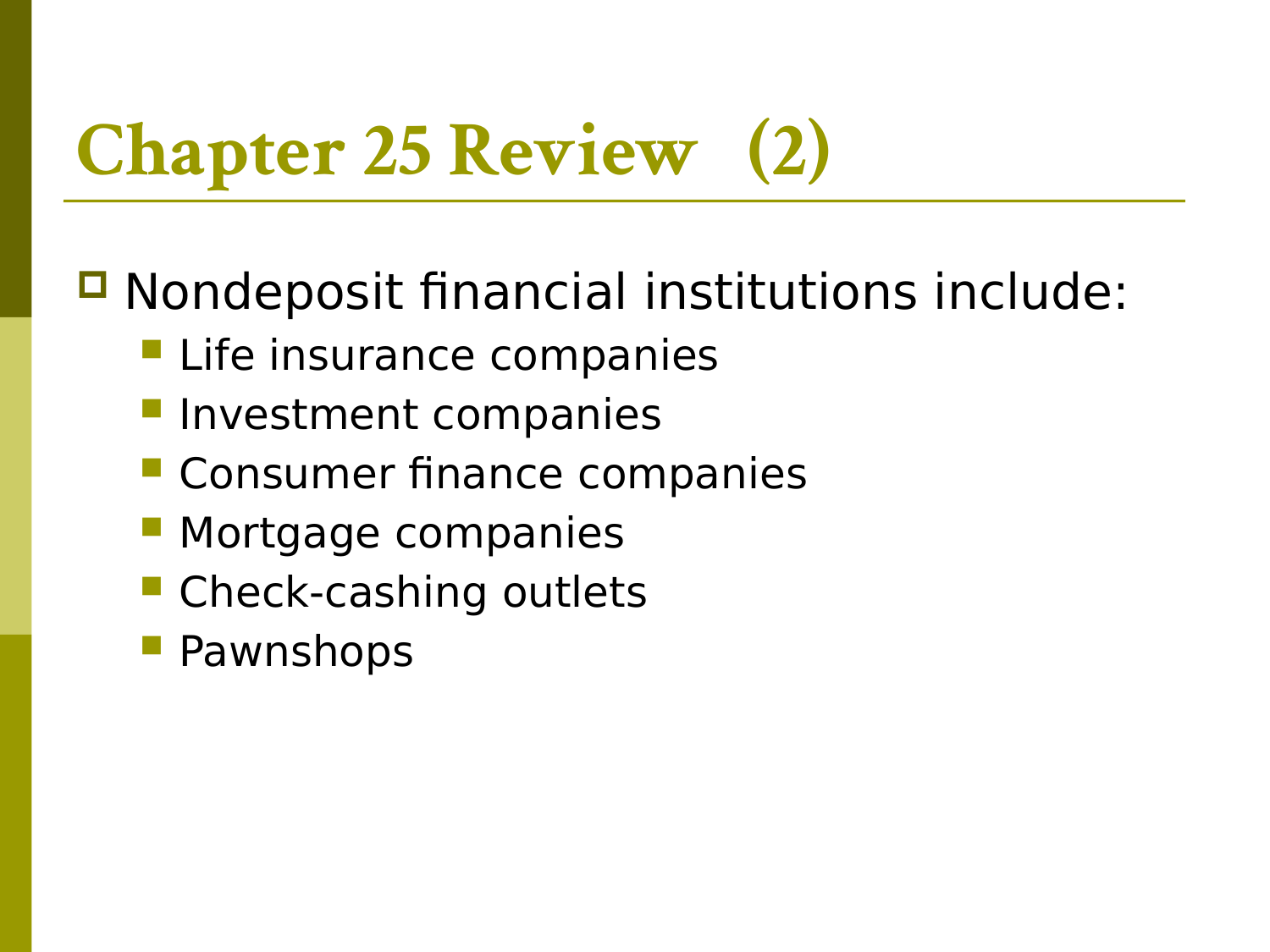

# Chapter 25 Review   (2)
Nondeposit financial institutions include:
Life insurance companies
Investment companies
Consumer finance companies
Mortgage companies
Check-cashing outlets
Pawnshops